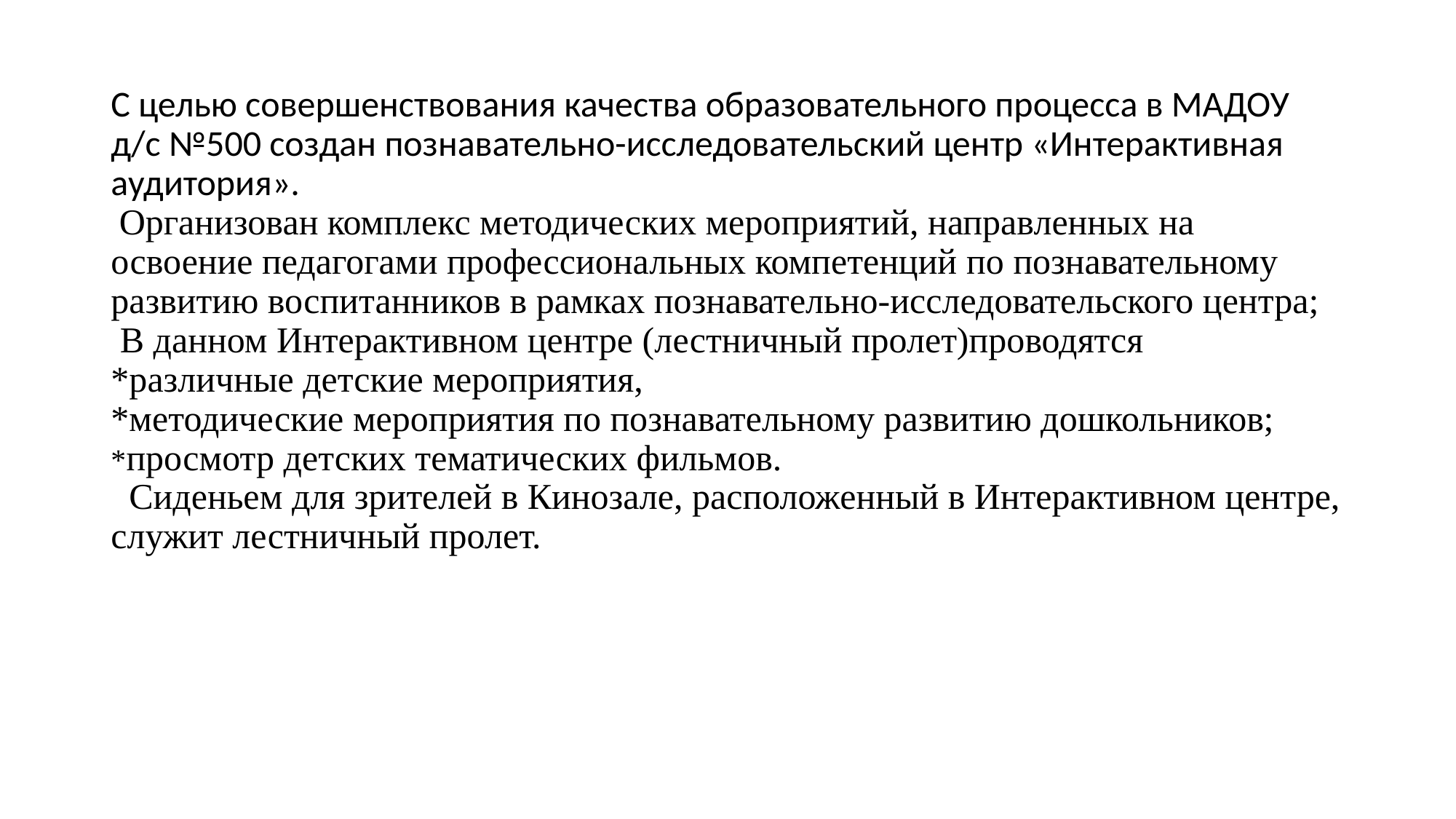

# С целью совершенствования качества образовательного процесса в МАДОУ д/с №500 создан познавательно-исследовательский центр «Интерактивная аудитория». Организован комплекс методических мероприятий, направленных на освоение педагогами профессиональных компетенций по познавательному развитию воспитанников в рамках познавательно-исследовательского центра; В данном Интерактивном центре (лестничный пролет)проводятся *различные детские мероприятия, *методические мероприятия по познавательному развитию дошкольников; *просмотр детских тематических фильмов. Сиденьем для зрителей в Кинозале, расположенный в Интерактивном центре, служит лестничный пролет.